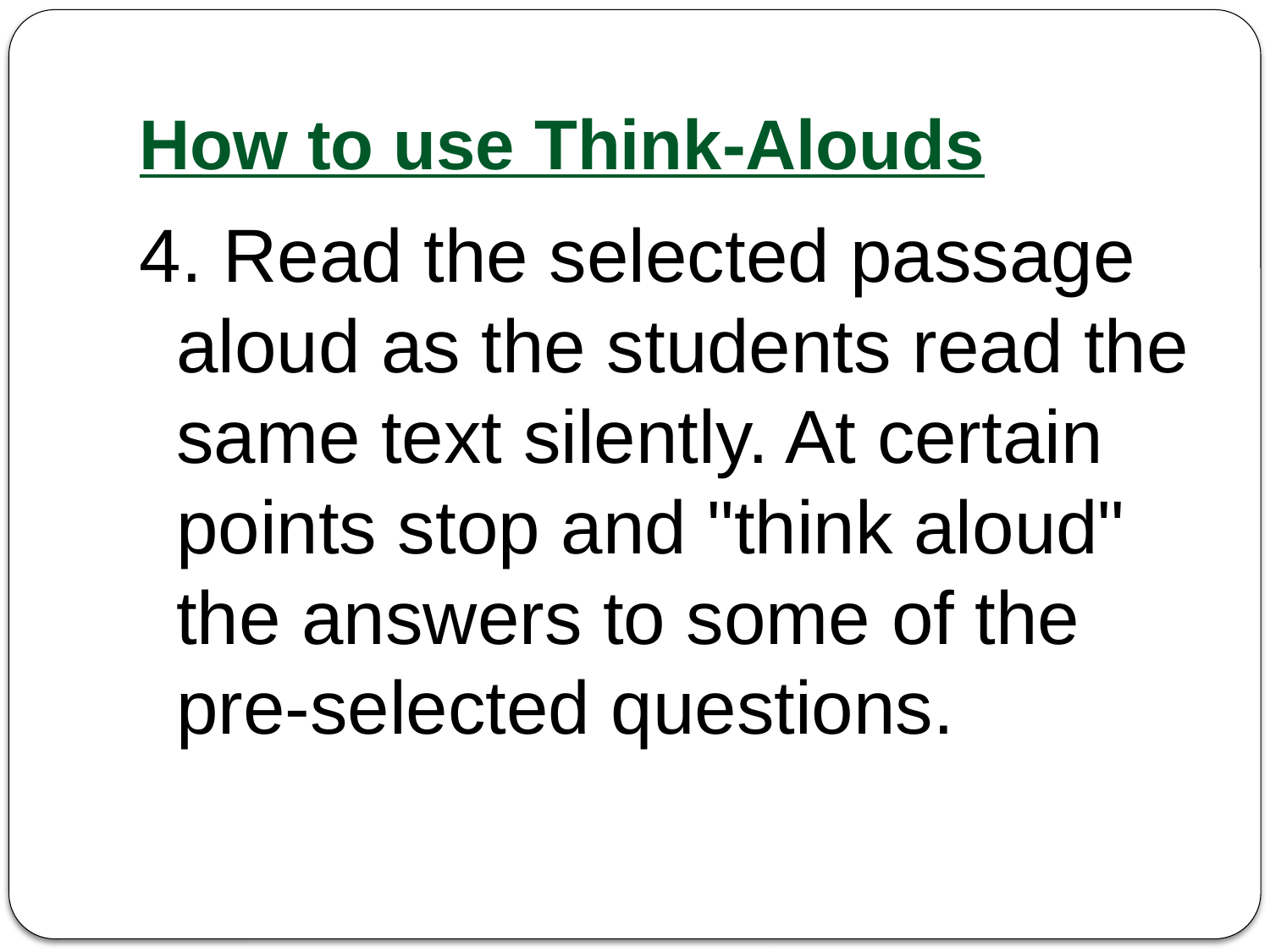

# How to use Think-Alouds
4. Read the selected passage aloud as the students read the same text silently. At certain points stop and "think aloud" the answers to some of the pre-selected questions.